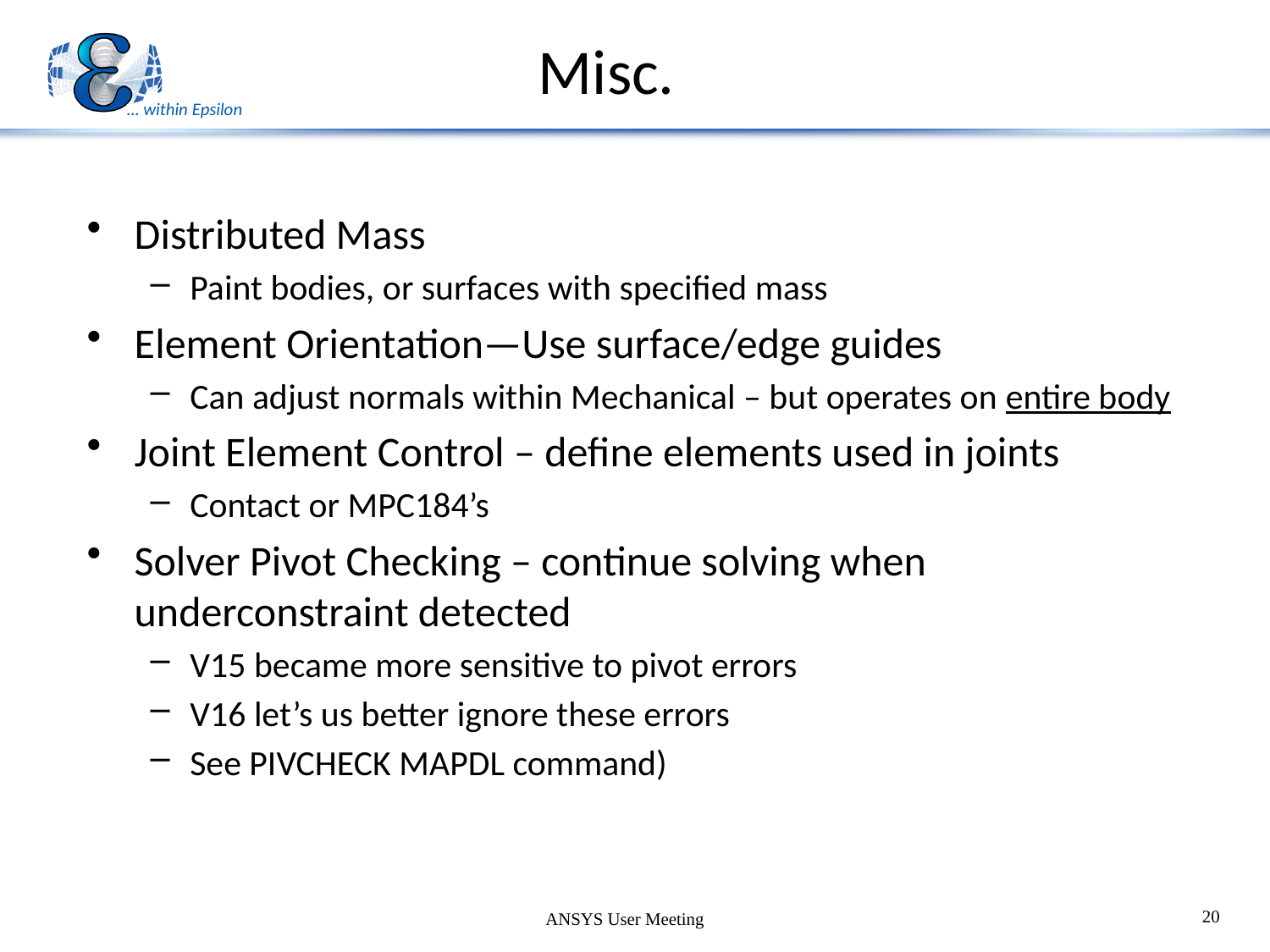

# Misc.
Distributed Mass
Paint bodies, or surfaces with specified mass
Element Orientation—Use surface/edge guides
Can adjust normals within Mechanical – but operates on entire body
Joint Element Control – define elements used in joints
Contact or MPC184’s
Solver Pivot Checking – continue solving when underconstraint detected
V15 became more sensitive to pivot errors
V16 let’s us better ignore these errors
See PIVCHECK MAPDL command)